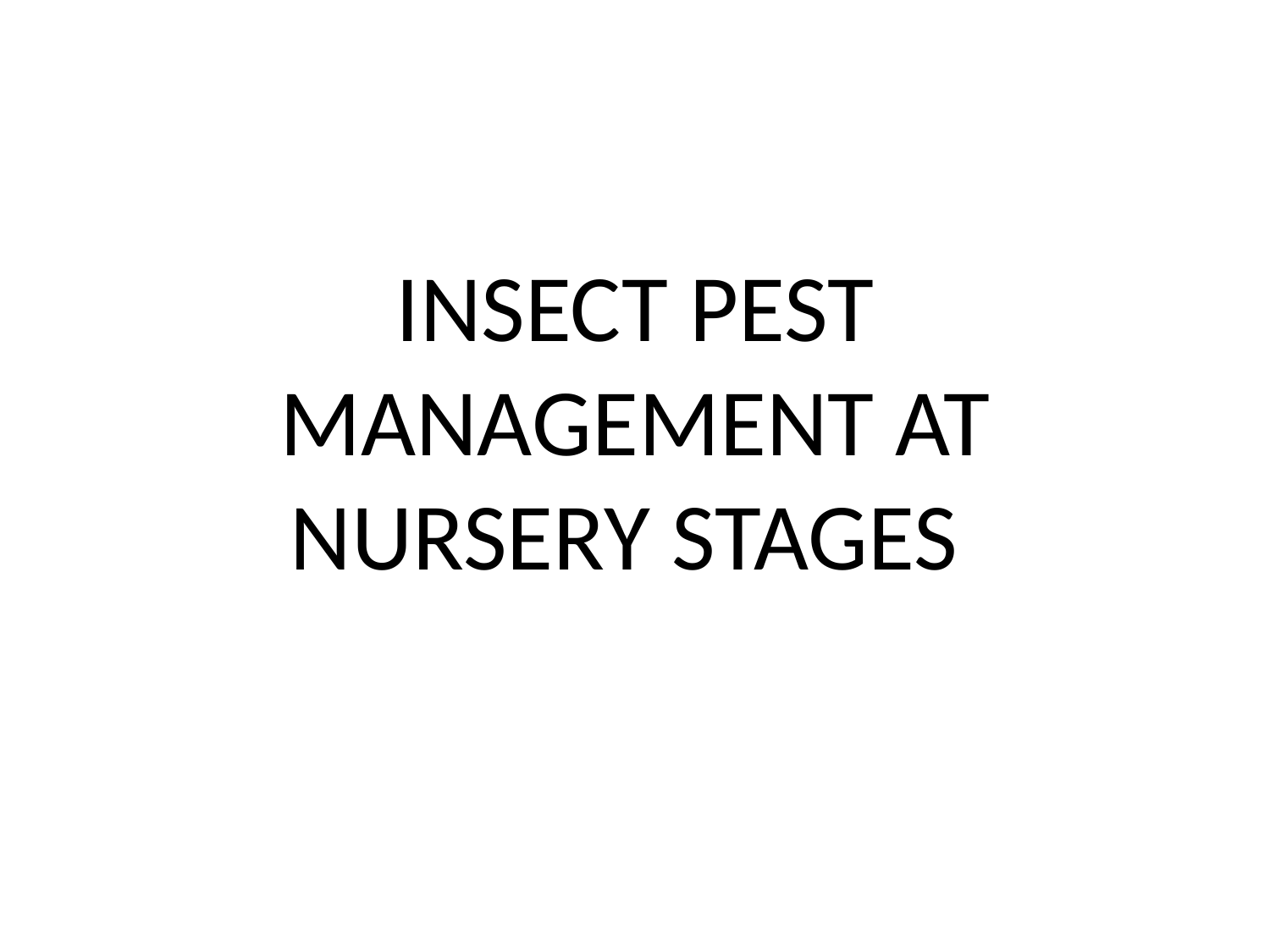

# INSECT PEST MANAGEMENT AT NURSERY STAGES